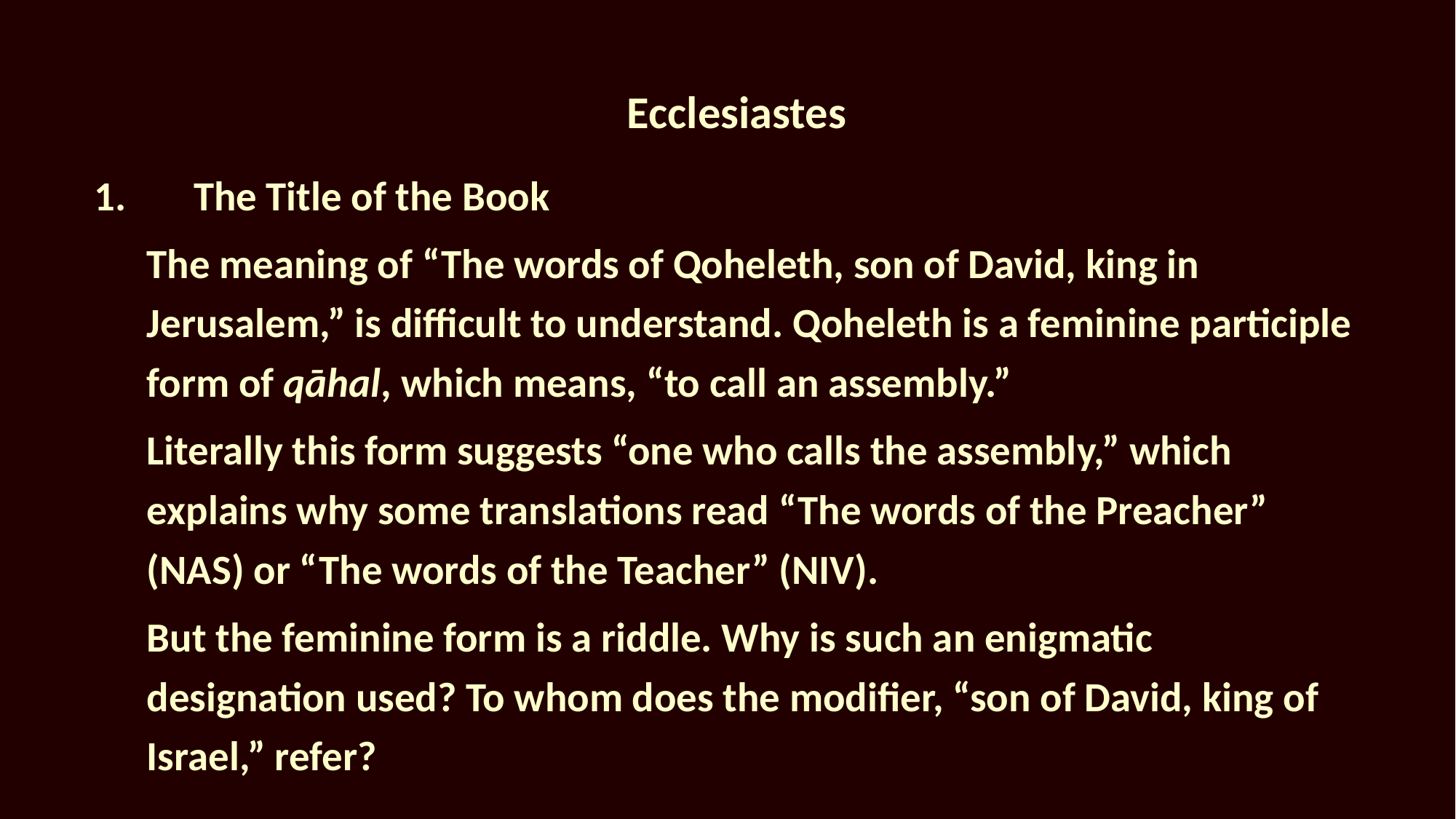

# Ecclesiastes
1.	The Title of the Book
		The meaning of “The words of Qoheleth, son of David, king in Jerusalem,” is difficult to understand. Qoheleth is a feminine participle form of qāhal, which means, “to call an assembly.”
		Literally this form suggests “one who calls the assembly,” which explains why some translations read “The words of the Preacher” (NAS) or “The words of the Teacher” (NIV).
		But the feminine form is a riddle. Why is such an enigmatic designation used? To whom does the modifier, “son of David, king of Israel,” refer?